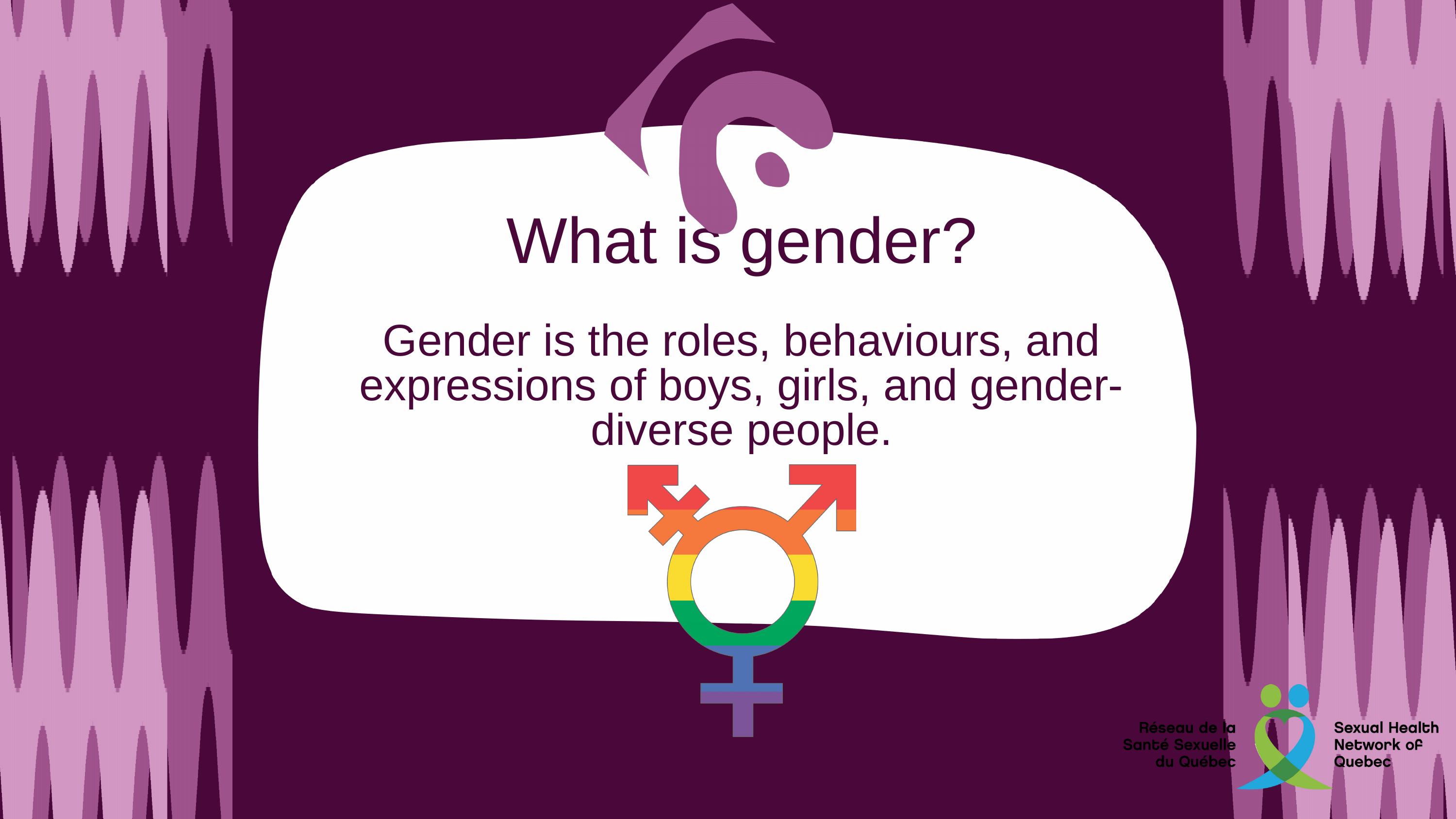

What is gender?

Gender is the roles, behaviours, and expressions of boys, girls, and gender-diverse people.